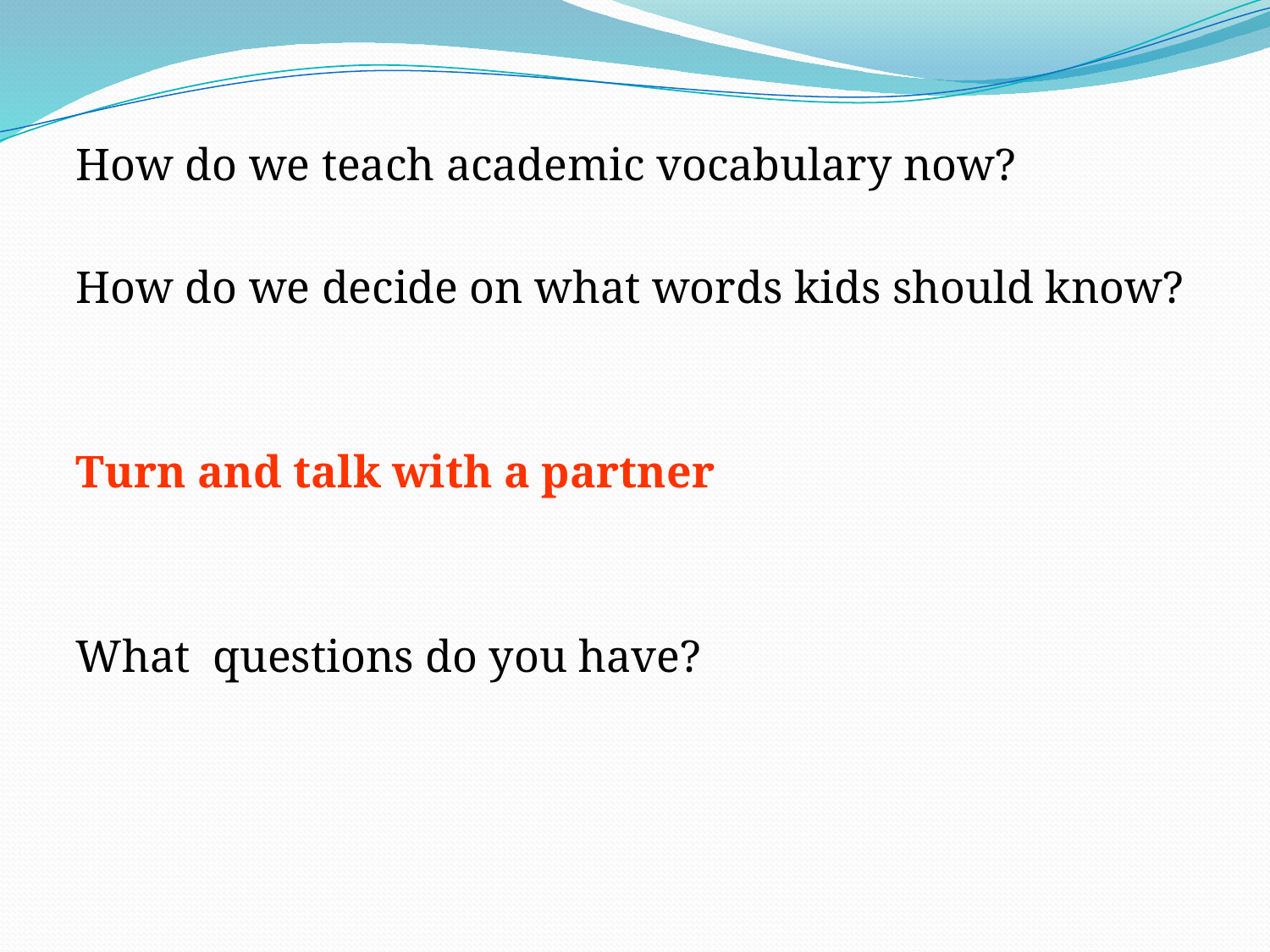

How do we teach academic vocabulary now?

How do we decide on what words kids should know?

Turn and talk with a partner

What  questions do you have?